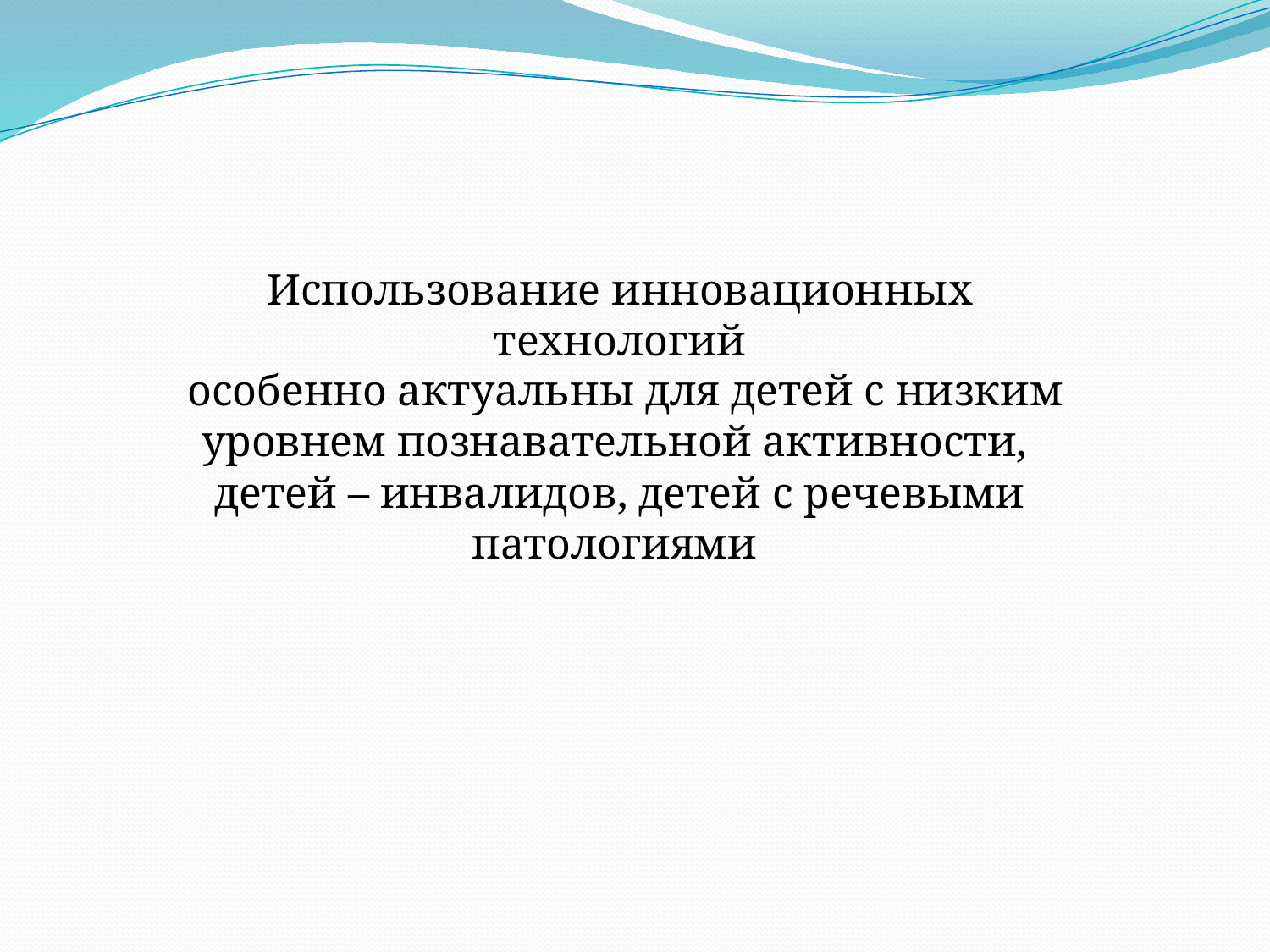

Использование инновационных технологий
 особенно актуальны для детей с низким уровнем познавательной активности,
детей – инвалидов, детей с речевыми патологиями